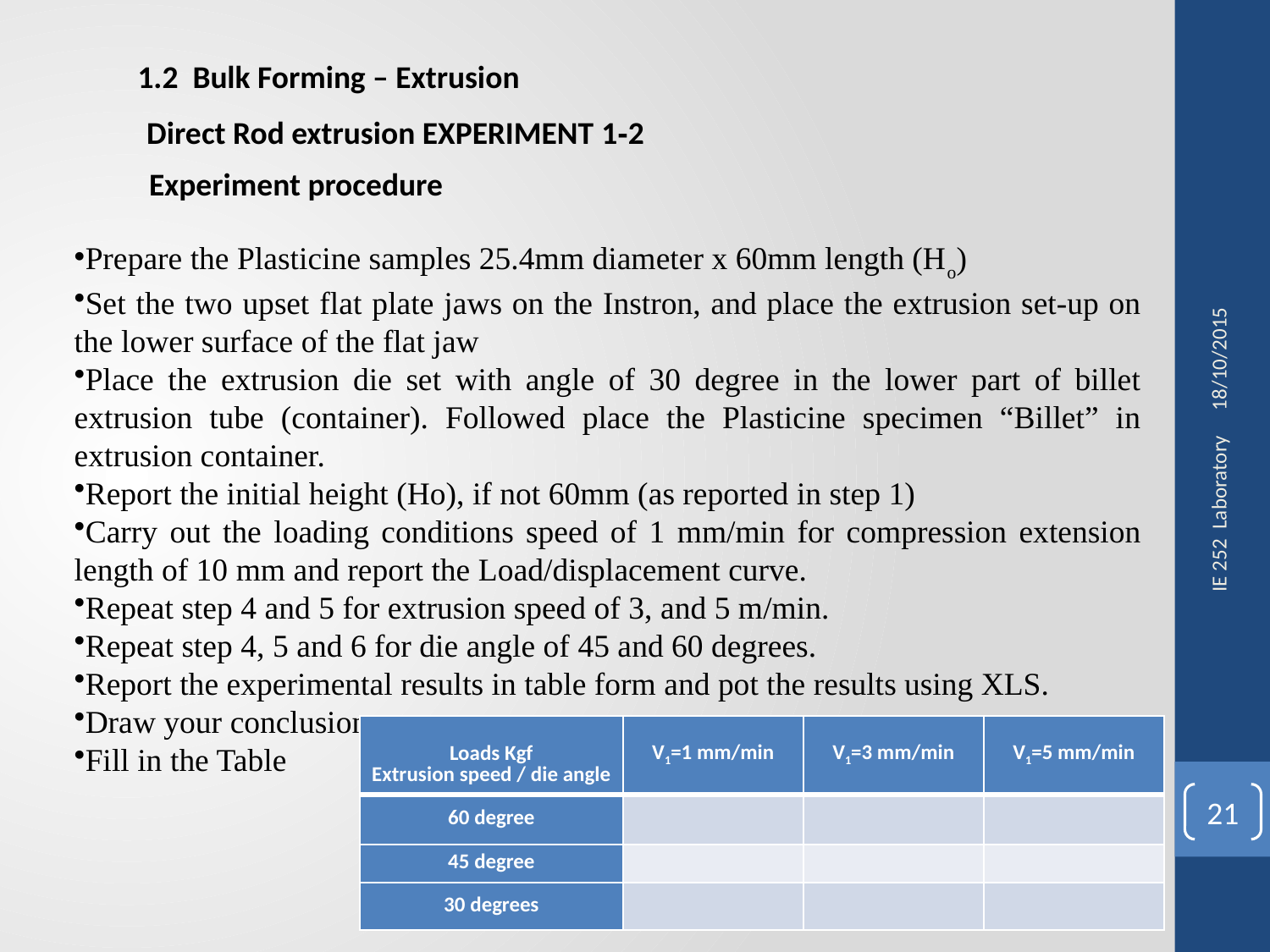

1.2  Bulk Forming – Extrusion
Direct Rod extrusion EXPERIMENT ‎1‑2
Experiment procedure
18/10/2015
Prepare the Plasticine samples 25.4mm diameter x 60mm length (Ho)
Set the two upset flat plate jaws on the Instron, and place the extrusion set-up on the lower surface of the flat jaw
Place the extrusion die set with angle of 30 degree in the lower part of billet extrusion tube (container). Followed place the Plasticine specimen “Billet” in extrusion container.
Report the initial height (Ho), if not 60mm (as reported in step 1)
Carry out the loading conditions speed of 1 mm/min for compression extension length of 10 mm and report the Load/displacement curve.
Repeat step 4 and 5 for extrusion speed of 3, and 5 m/min.
Repeat step 4, 5 and 6 for die angle of 45 and 60 degrees.
Report the experimental results in table form and pot the results using XLS.
Draw your conclusions.
Fill in the Table
IE 252  Laboratory
| Loads Kgf Extrusion speed / die angle | V1=1 mm/min | V1=3 mm/min | V1=5 mm/min |
| --- | --- | --- | --- |
| 60 degree |  |  |  |
| 45 degree |  |  |  |
| 30 degrees |  |  |  |
21